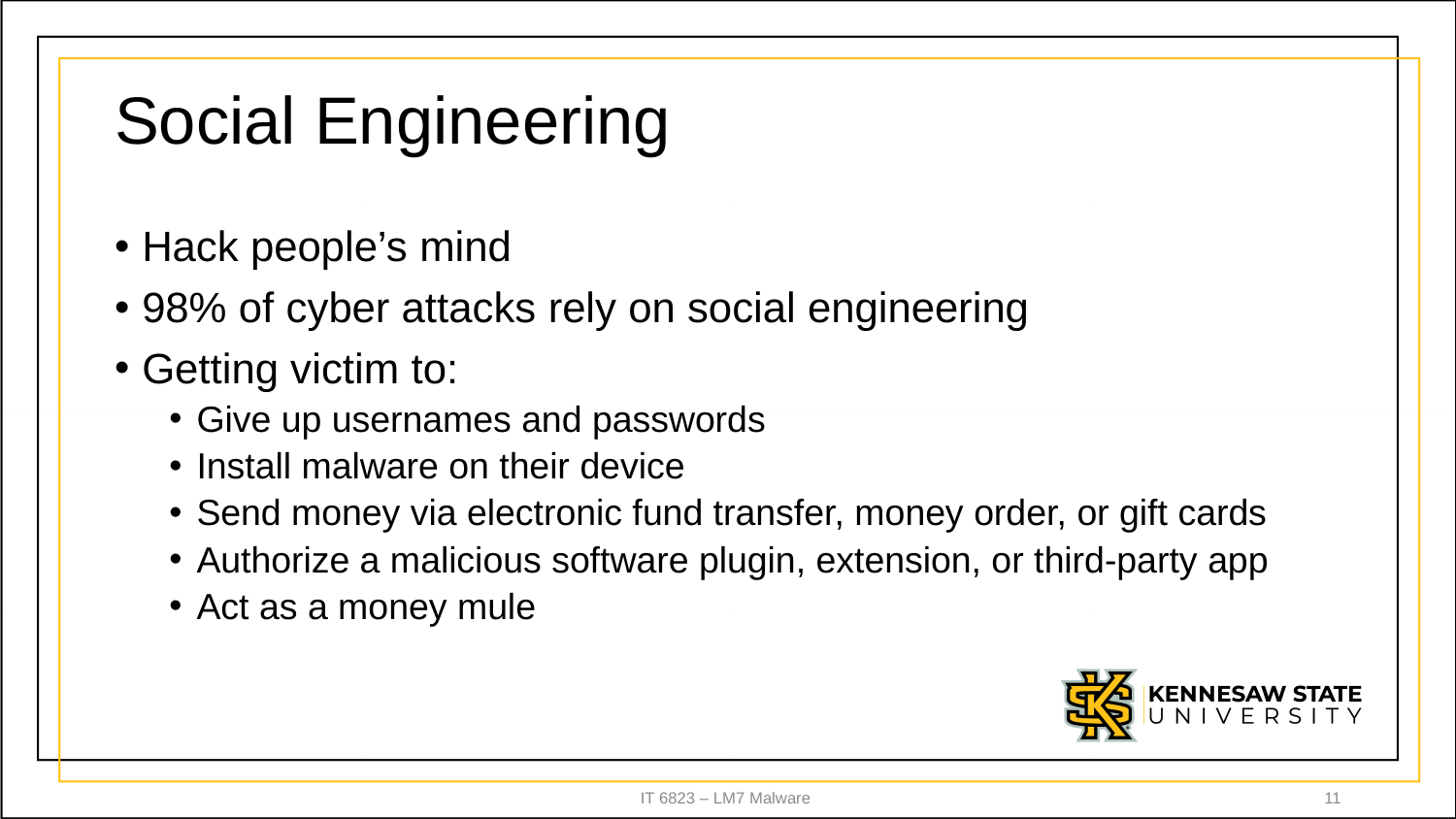

# Social Engineering
Hack people’s mind
98% of cyber attacks rely on social engineering
Getting victim to:
Give up usernames and passwords
Install malware on their device
Send money via electronic fund transfer, money order, or gift cards
Authorize a malicious software plugin, extension, or third-party app
Act as a money mule

IT 6823 – LM7 Malware
11